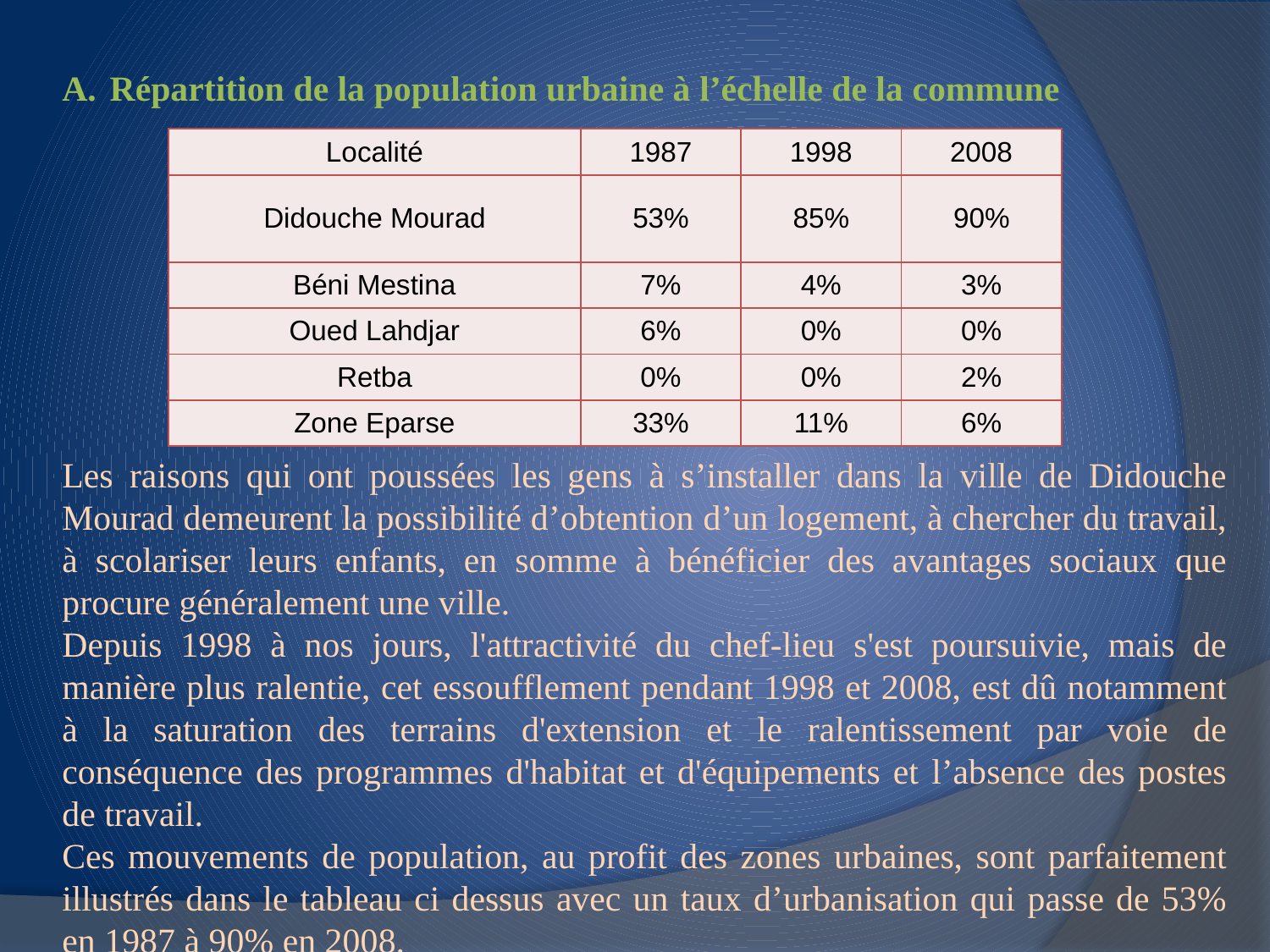

Répartition de la population urbaine à l’échelle de la commune
| Localité | 1987 | 1998 | 2008 |
| --- | --- | --- | --- |
| Didouche Mourad | 53% | 85% | 90% |
| Béni Mestina | 7% | 4% | 3% |
| Oued Lahdjar | 6% | 0% | 0% |
| Retba | 0% | 0% | 2% |
| Zone Eparse | 33% | 11% | 6% |
Les raisons qui ont poussées les gens à s’installer dans la ville de Didouche Mourad demeurent la possibilité d’obtention d’un logement, à chercher du travail, à scolariser leurs enfants, en somme à bénéficier des avantages sociaux que procure généralement une ville.
Depuis 1998 à nos jours, l'attractivité du chef-lieu s'est poursuivie, mais de manière plus ralentie, cet essoufflement pendant 1998 et 2008, est dû notamment à la saturation des terrains d'extension et le ralentissement par voie de conséquence des programmes d'habitat et d'équipements et l’absence des postes de travail.
Ces mouvements de population, au profit des zones urbaines, sont parfaitement illustrés dans le tableau ci dessus avec un taux d’urbanisation qui passe de 53% en 1987 à 90% en 2008.